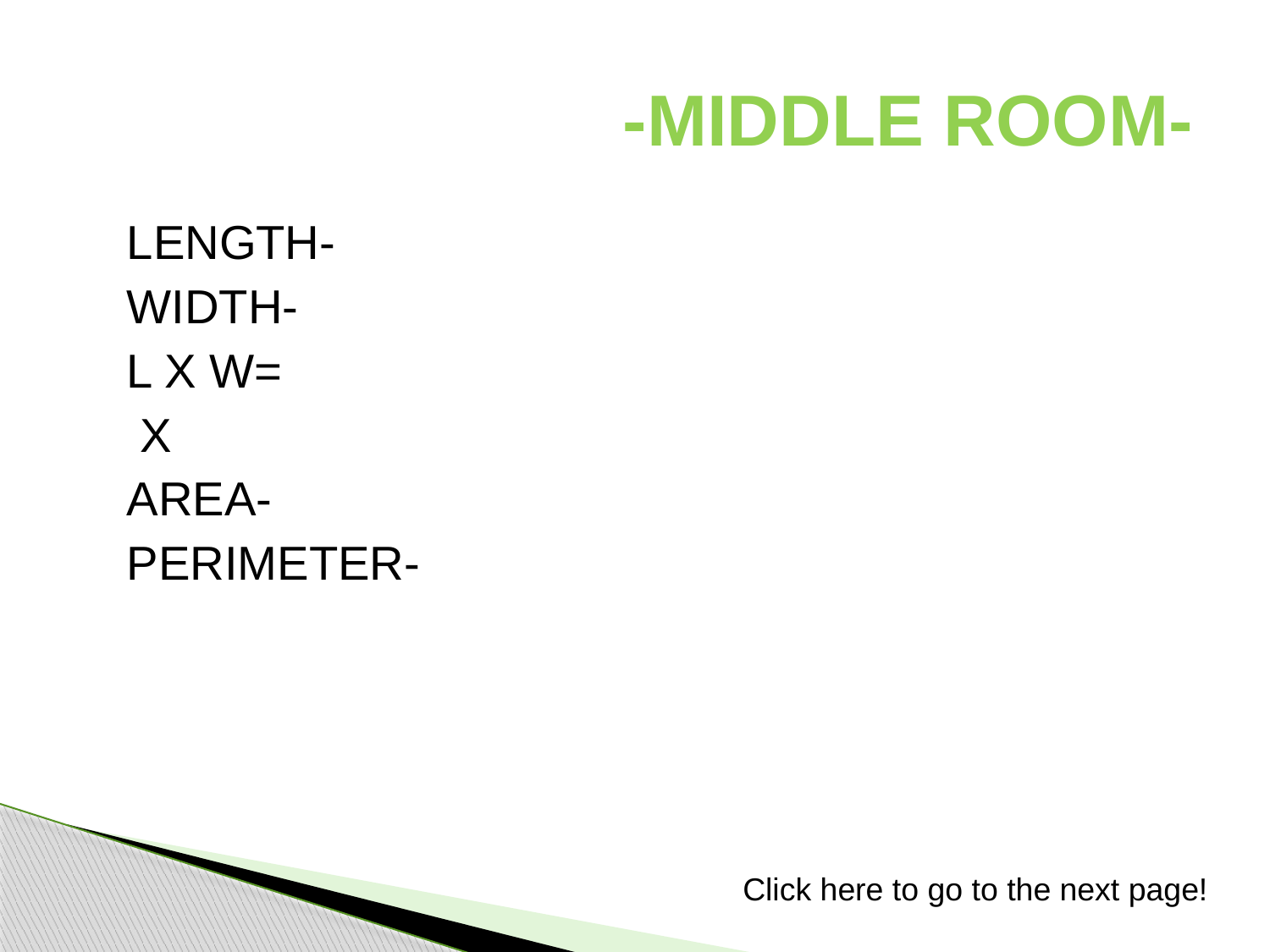

# -MIDDLE ROOM-
	LENGTH-
	WIDTH-
	L X W=
	 X
	AREA-
	PERIMETER-
Click here to go to the next page!